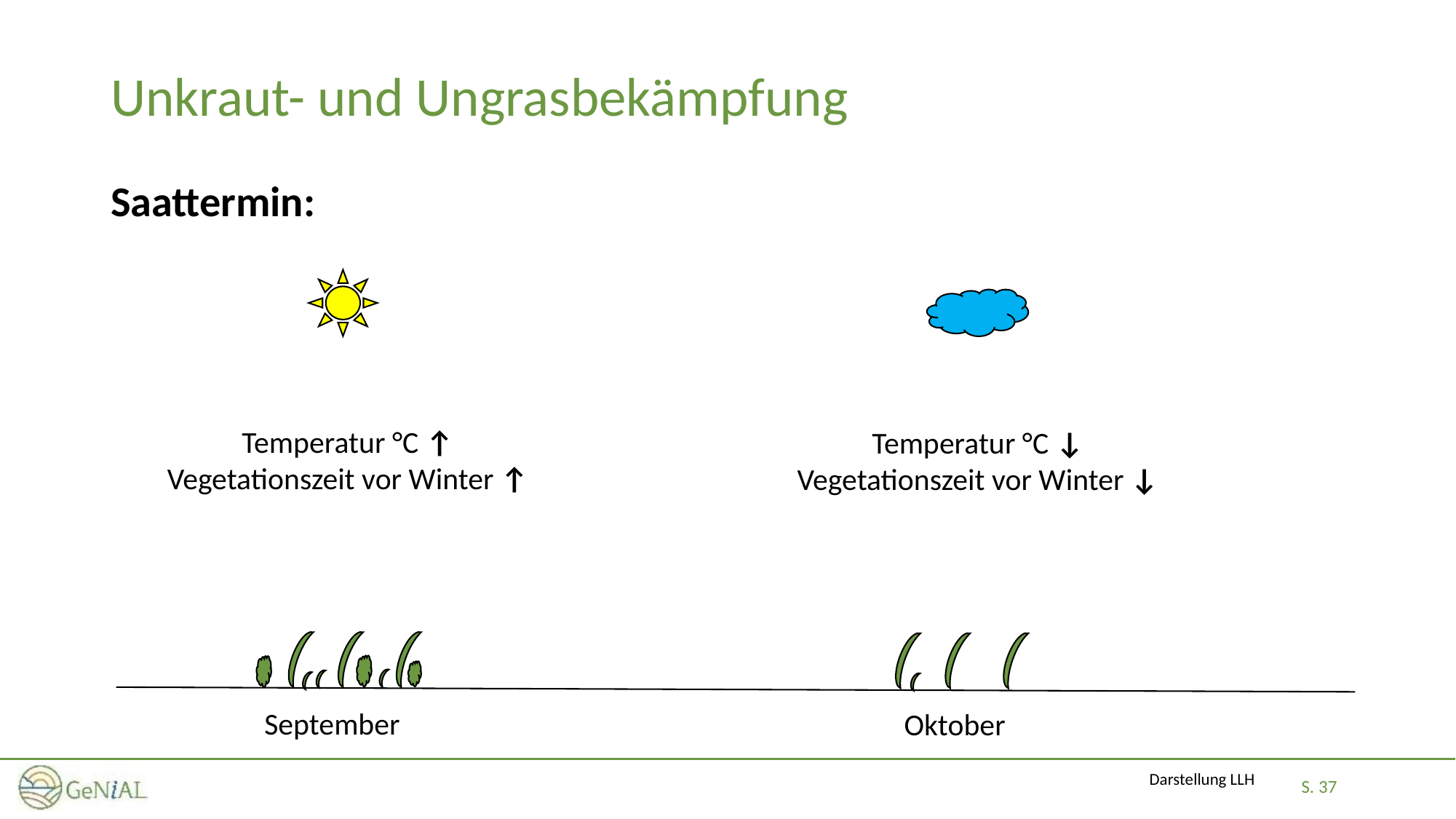

# Unkraut- und Ungrasbekämpfung
Saattermin:

Temperatur °C ↑
Vegetationszeit vor Winter ↑
Temperatur °C ↓
Vegetationszeit vor Winter ↓

September
Oktober
Darstellung LLH